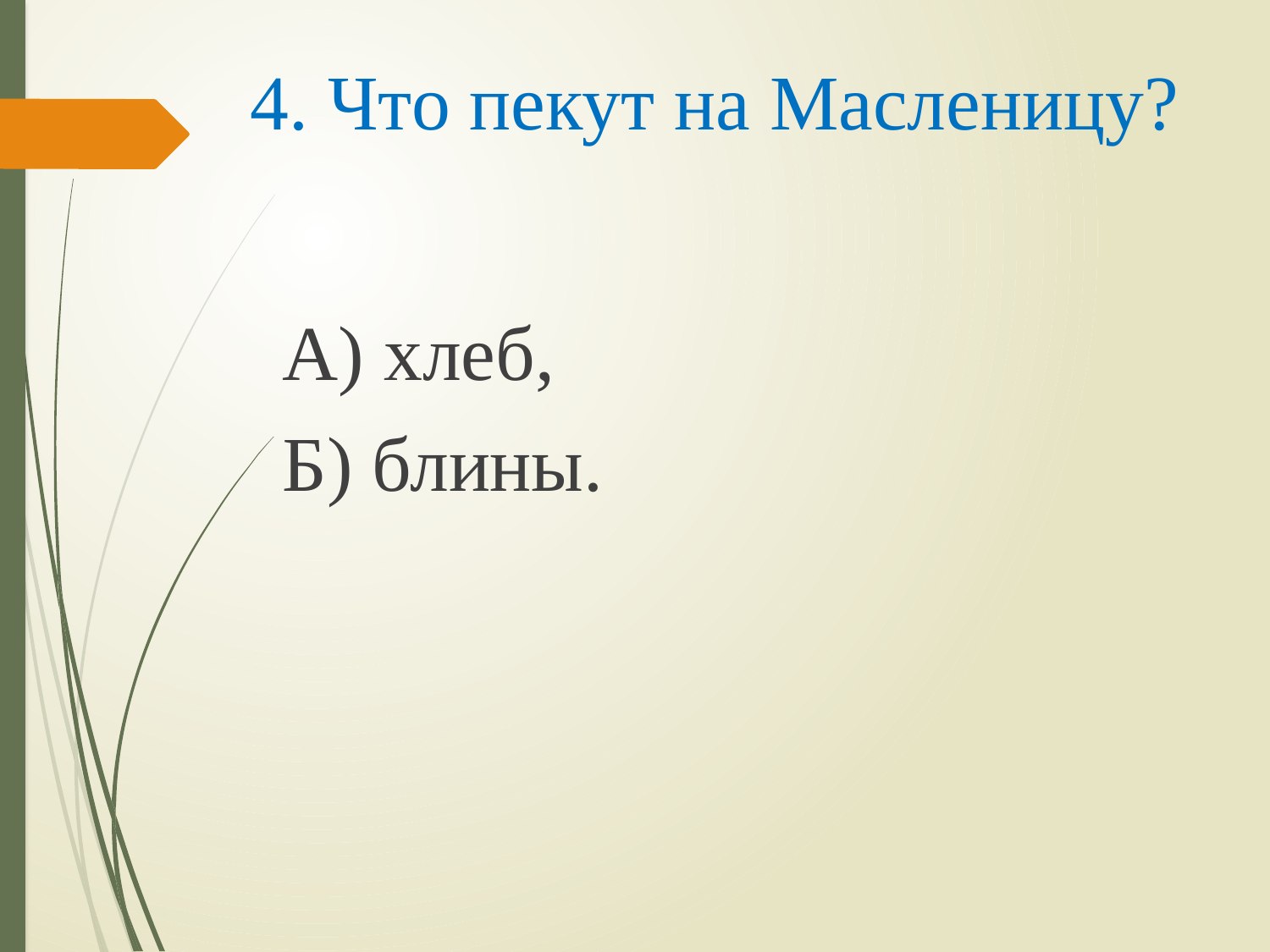

# 4. Что пекут на Масленицу?
А) хлеб,
Б) блины.